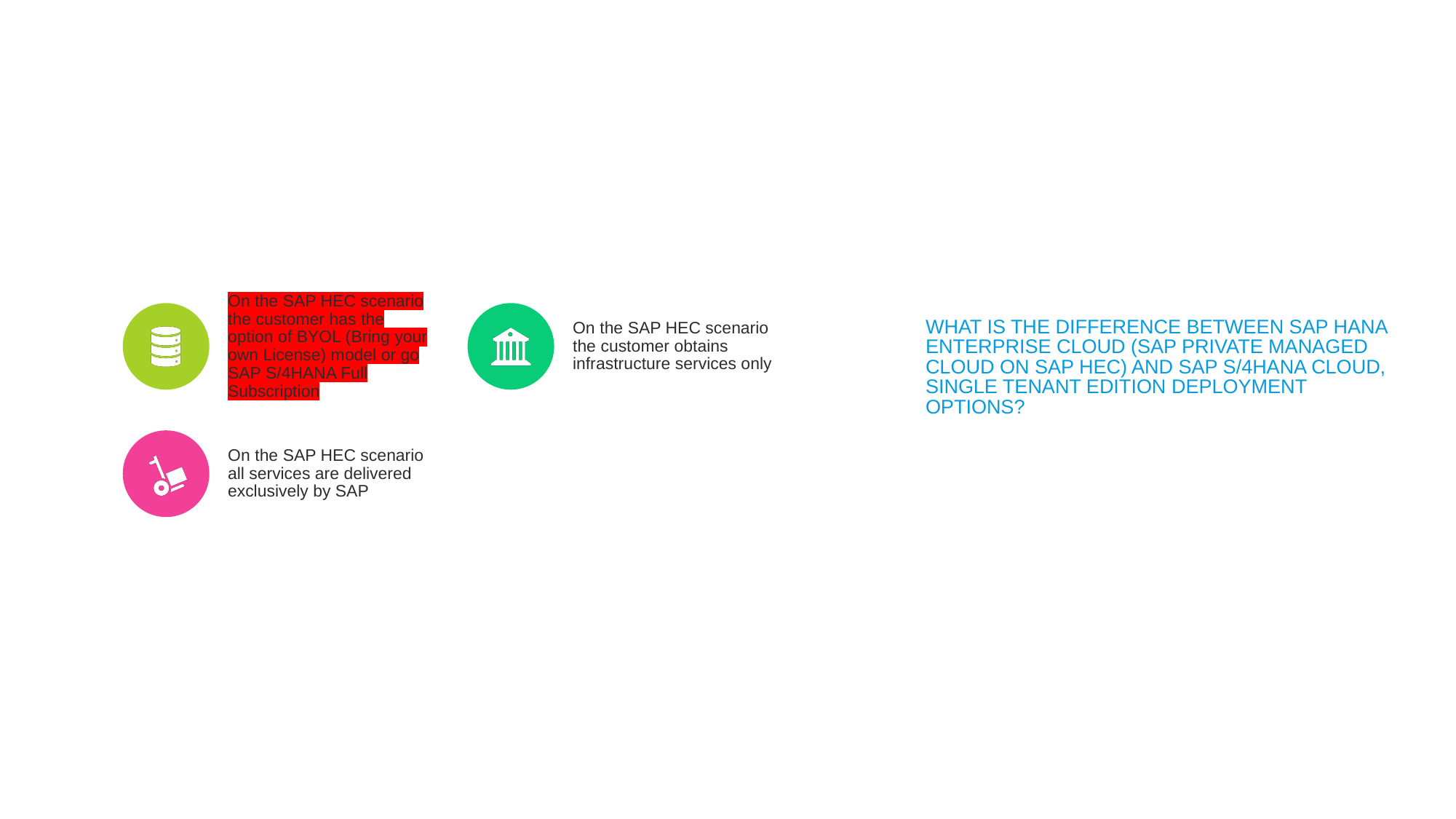

On the SAP HEC scenario the customer has the option of BYOL (Bring your own License) model or go SAP S/4HANA Full Subscription
On the SAP HEC scenario the customer obtains infrastructure services only
On the SAP HEC scenario all services are delivered exclusively by SAP
# What is the difference between SAP HANA Enterprise Cloud (SAP Private Managed Cloud on SAP HEC) and SAP S/4HANA Cloud, Single Tenant Edition deployment options?